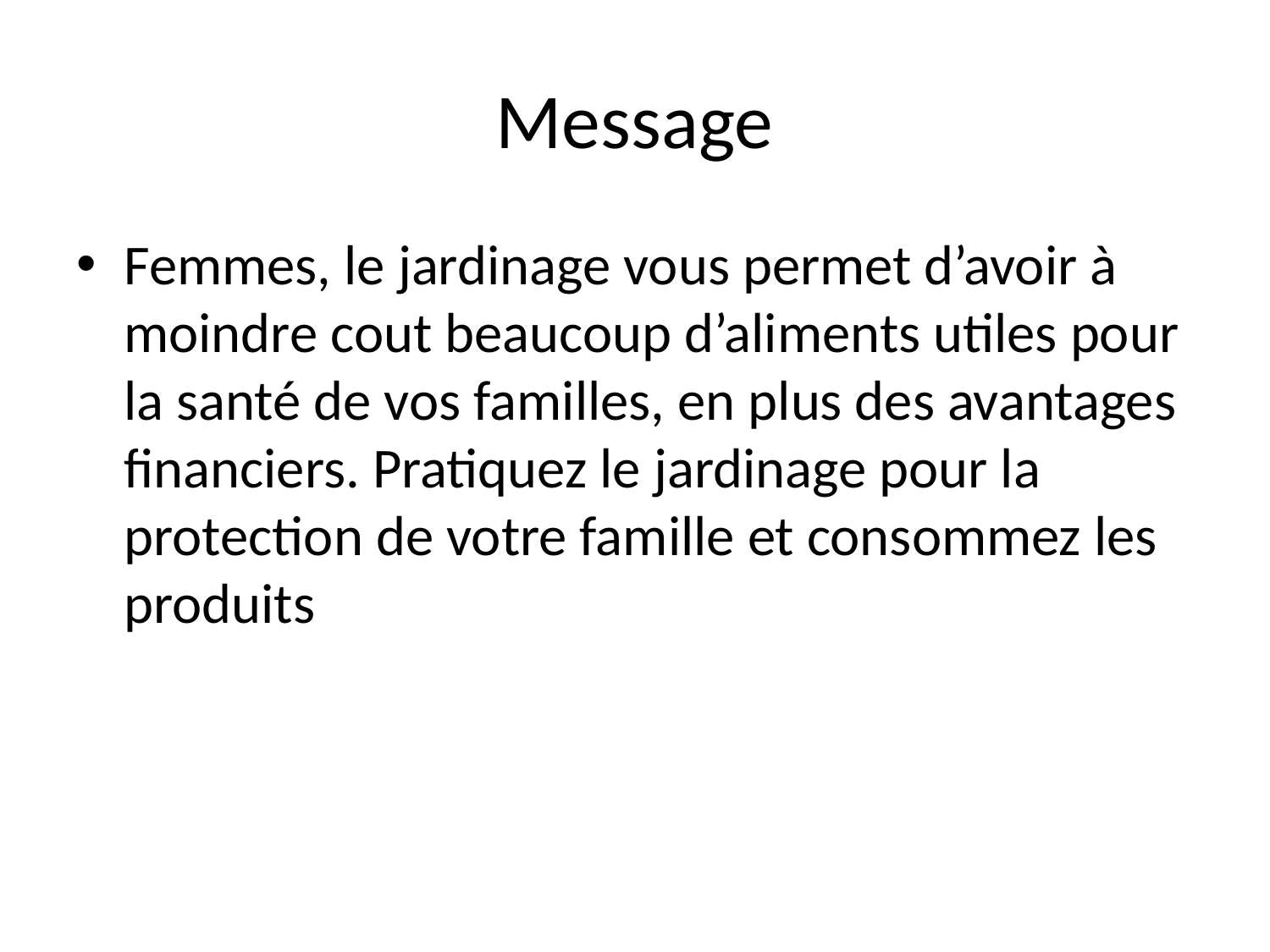

# Message
Femmes, le jardinage vous permet d’avoir à moindre cout beaucoup d’aliments utiles pour la santé de vos familles, en plus des avantages financiers. Pratiquez le jardinage pour la protection de votre famille et consommez les produits